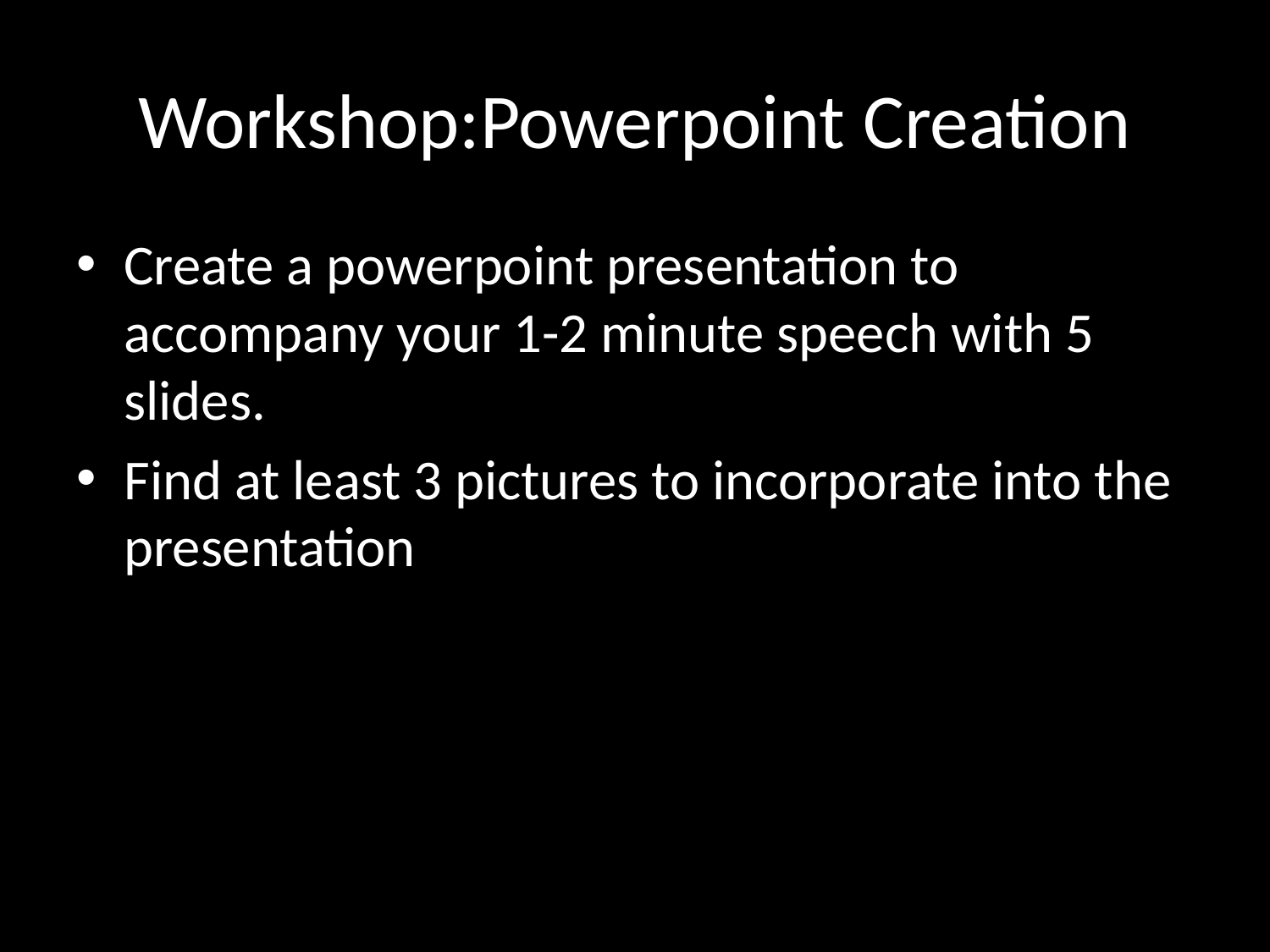

# Workshop:Powerpoint Creation
Create a powerpoint presentation to accompany your 1-2 minute speech with 5 slides.
Find at least 3 pictures to incorporate into the presentation